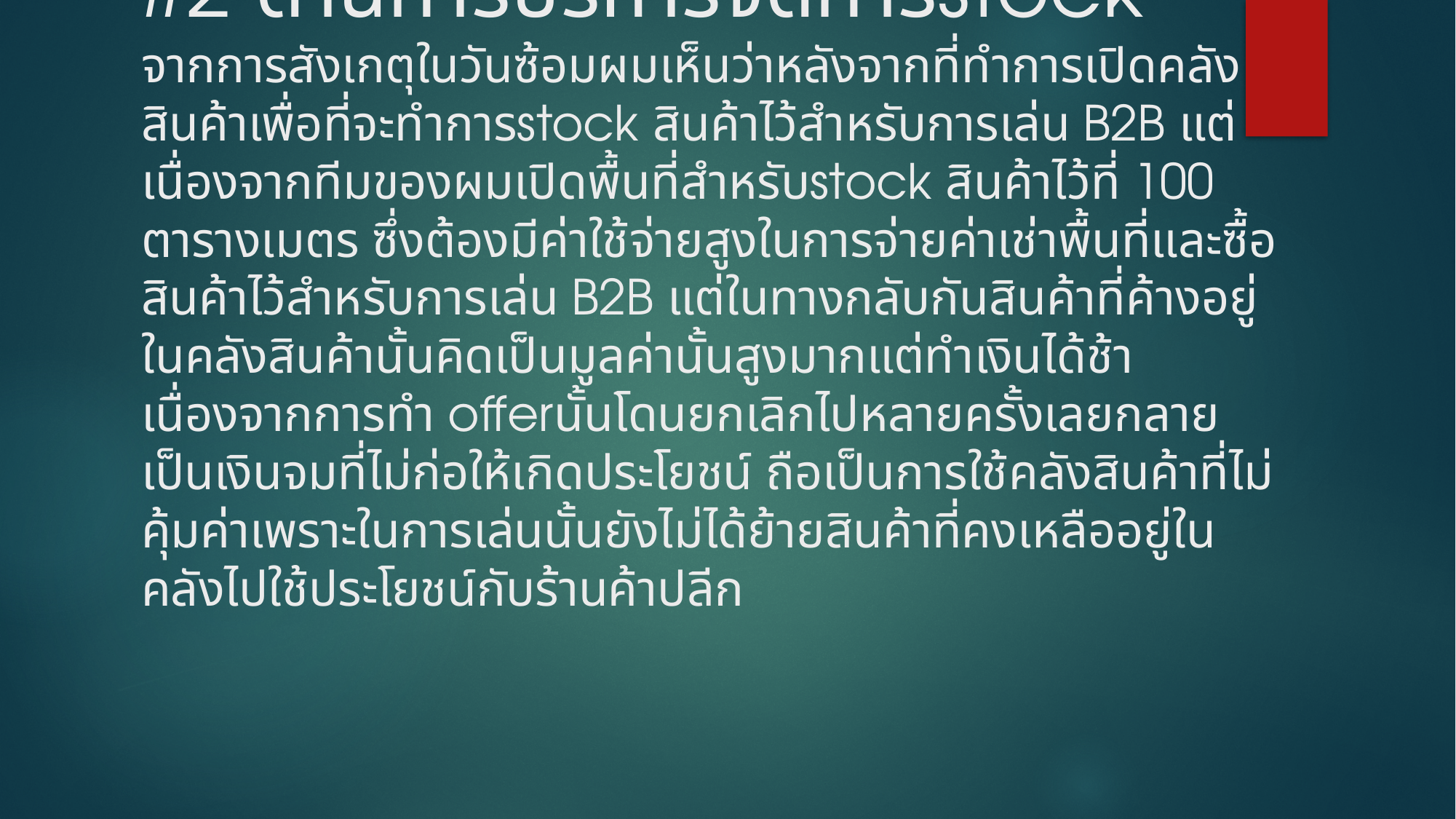

# #2 ด้านการบริหารจัดการstock จากการสังเกตุในวันซ้อมผมเห็นว่าหลังจากที่ทำการเปิดคลังสินค้าเพื่อที่จะทำการstock สินค้าไว้สำหรับการเล่น B2B แต่เนื่องจากทีมของผมเปิดพื้นที่สำหรับstock สินค้าไว้ที่ 100 ตารางเมตร ซึ่งต้องมีค่าใช้จ่ายสูงในการจ่ายค่าเช่าพื้นที่และซื้อสินค้าไว้สำหรับการเล่น B2B แต่ในทางกลับกันสินค้าที่ค้างอยู่ในคลังสินค้านั้นคิดเป็นมูลค่านั้นสูงมากแต่ทำเงินได้ช้าเนื่องจากการทำ offerนั้นโดนยกเลิกไปหลายครั้งเลยกลายเป็นเงินจมที่ไม่ก่อให้เกิดประโยชน์ ถือเป็นการใช้คลังสินค้าที่ไม่คุ้มค่าเพราะในการเล่นนั้นยังไม่ได้ย้ายสินค้าที่คงเหลืออยู่ในคลังไปใช้ประโยชน์กับร้านค้าปลีก